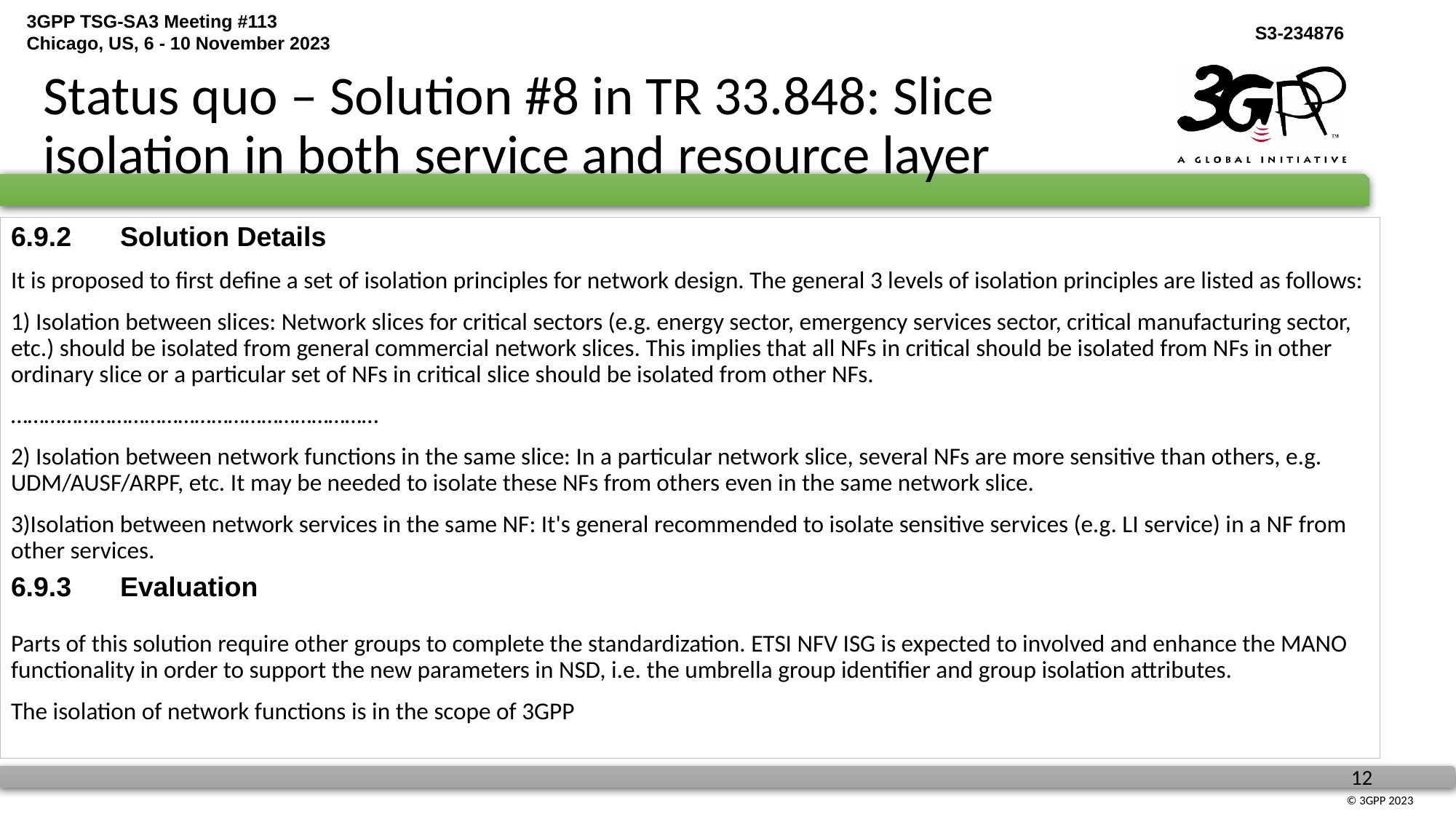

# Status quo – Solution #8 in TR 33.848: Slice isolation in both service and resource layer
6.9.2	Solution Details
It is proposed to first define a set of isolation principles for network design. The general 3 levels of isolation principles are listed as follows:
1) Isolation between slices: Network slices for critical sectors (e.g. energy sector, emergency services sector, critical manufacturing sector, etc.) should be isolated from general commercial network slices. This implies that all NFs in critical should be isolated from NFs in other ordinary slice or a particular set of NFs in critical slice should be isolated from other NFs.
…………………………………………………………
2) Isolation between network functions in the same slice: In a particular network slice, several NFs are more sensitive than others, e.g. UDM/AUSF/ARPF, etc. It may be needed to isolate these NFs from others even in the same network slice.
3)Isolation between network services in the same NF: It's general recommended to isolate sensitive services (e.g. LI service) in a NF from other services.
6.9.3	Evaluation
Parts of this solution require other groups to complete the standardization. ETSI NFV ISG is expected to involved and enhance the MANO functionality in order to support the new parameters in NSD, i.e. the umbrella group identifier and group isolation attributes.
The isolation of network functions is in the scope of 3GPP